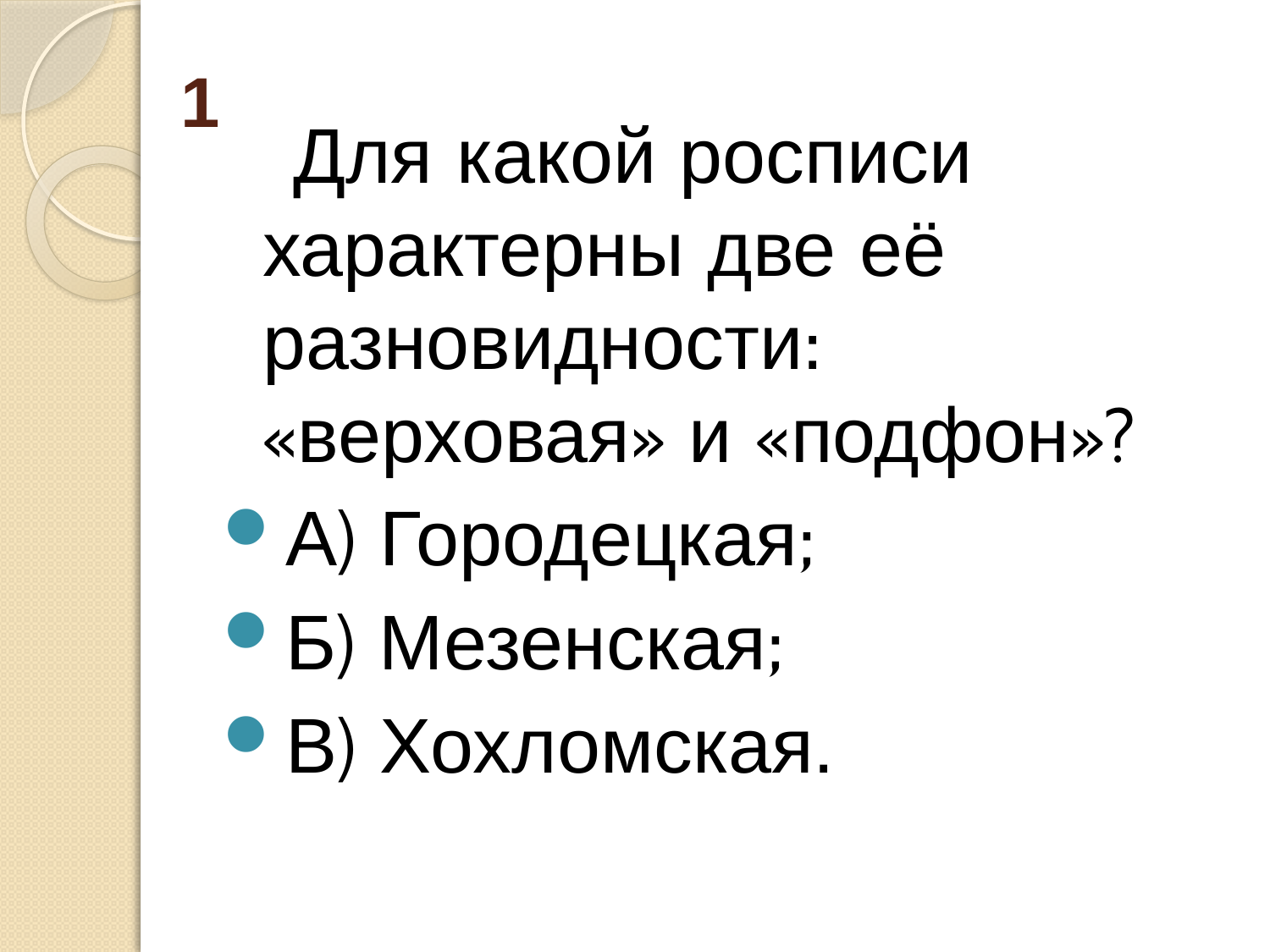

# 1
   Для какой росписи характерны две её разновидности: «верховая» и «подфон»?
А) Городецкая;
Б) Мезенская;
В) Хохломская.